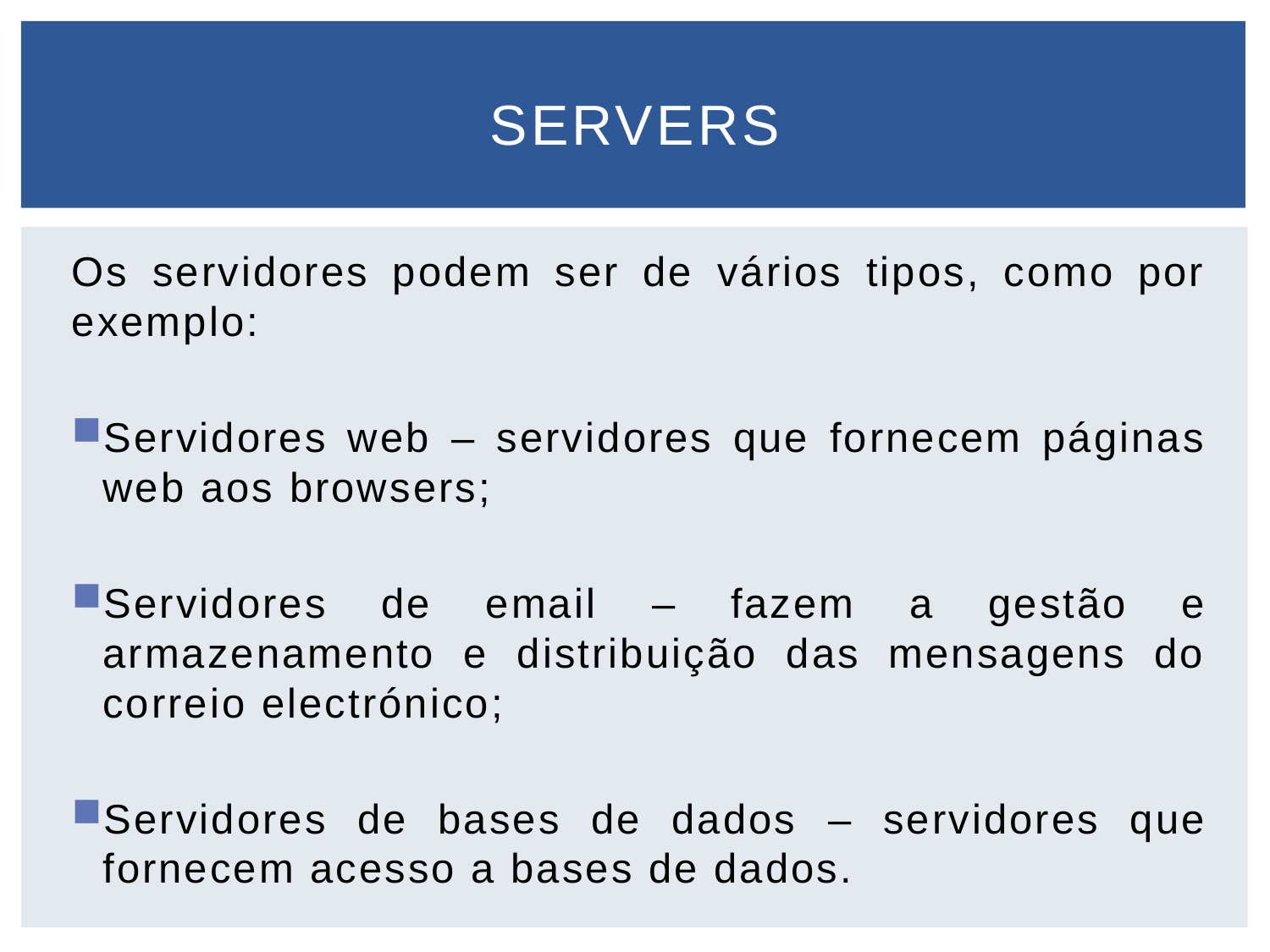

# servers
Os servidores podem ser de vários tipos, como por exemplo:

Servidores web – servidores que fornecem páginas web aos browsers;

Servidores de email – fazem a gestão e armazenamento e distribuição das mensagens do correio electrónico;

Servidores de bases de dados – servidores que fornecem acesso a bases de dados.